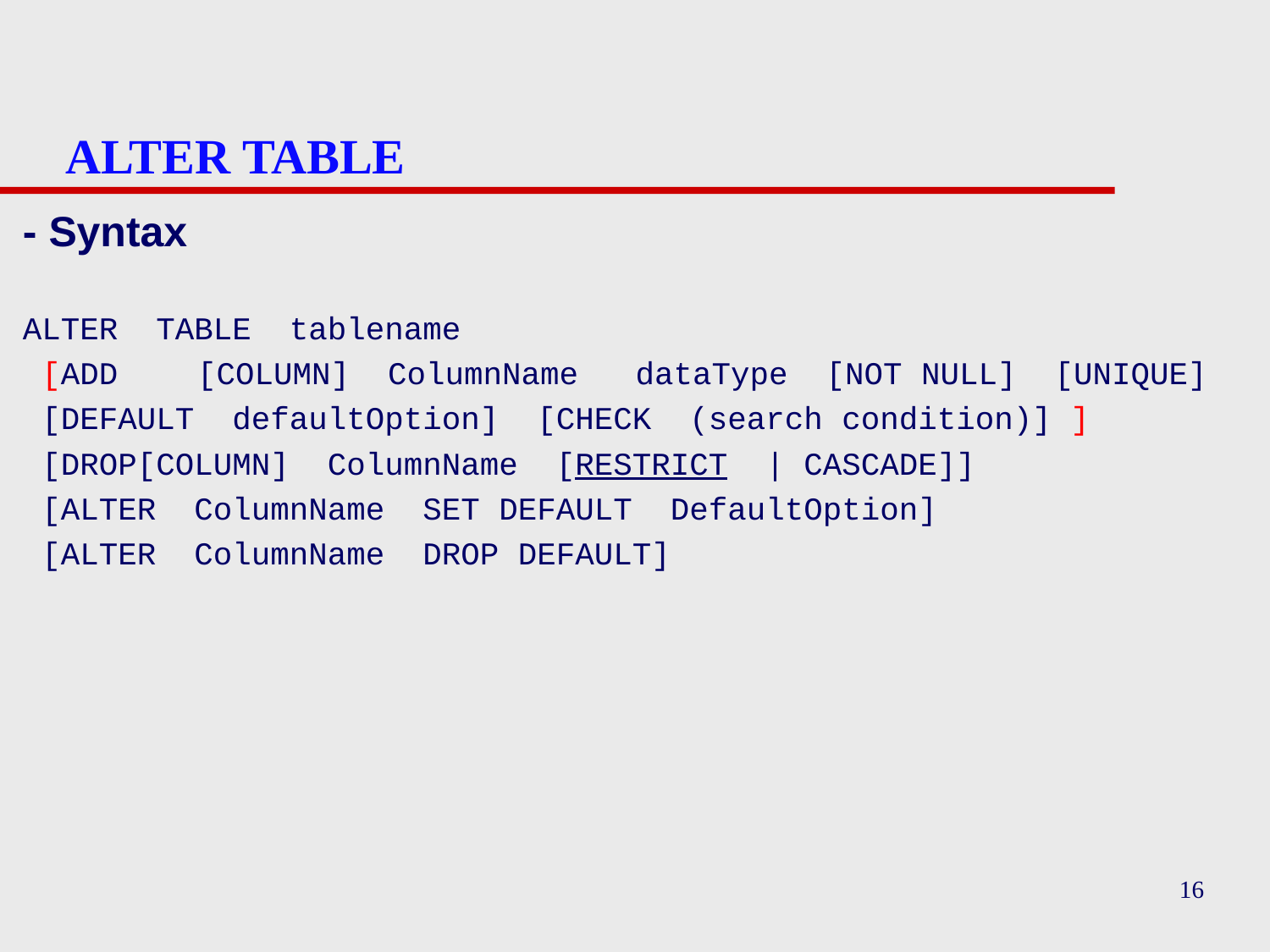

# ALTER TABLE
- Syntax

ALTER  TABLE  tablename
 [ADD 	[COLUMN]  ColumnName   dataType  [NOT NULL]  [UNIQUE]
 [DEFAULT  defaultOption]  [CHECK  (search condition)] ]
 [DROP[COLUMN]  ColumnName  [RESTRICT  | CASCADE]]
 [ALTER  ColumnName  SET DEFAULT  DefaultOption]
 [ALTER  ColumnName  DROP DEFAULT]
16